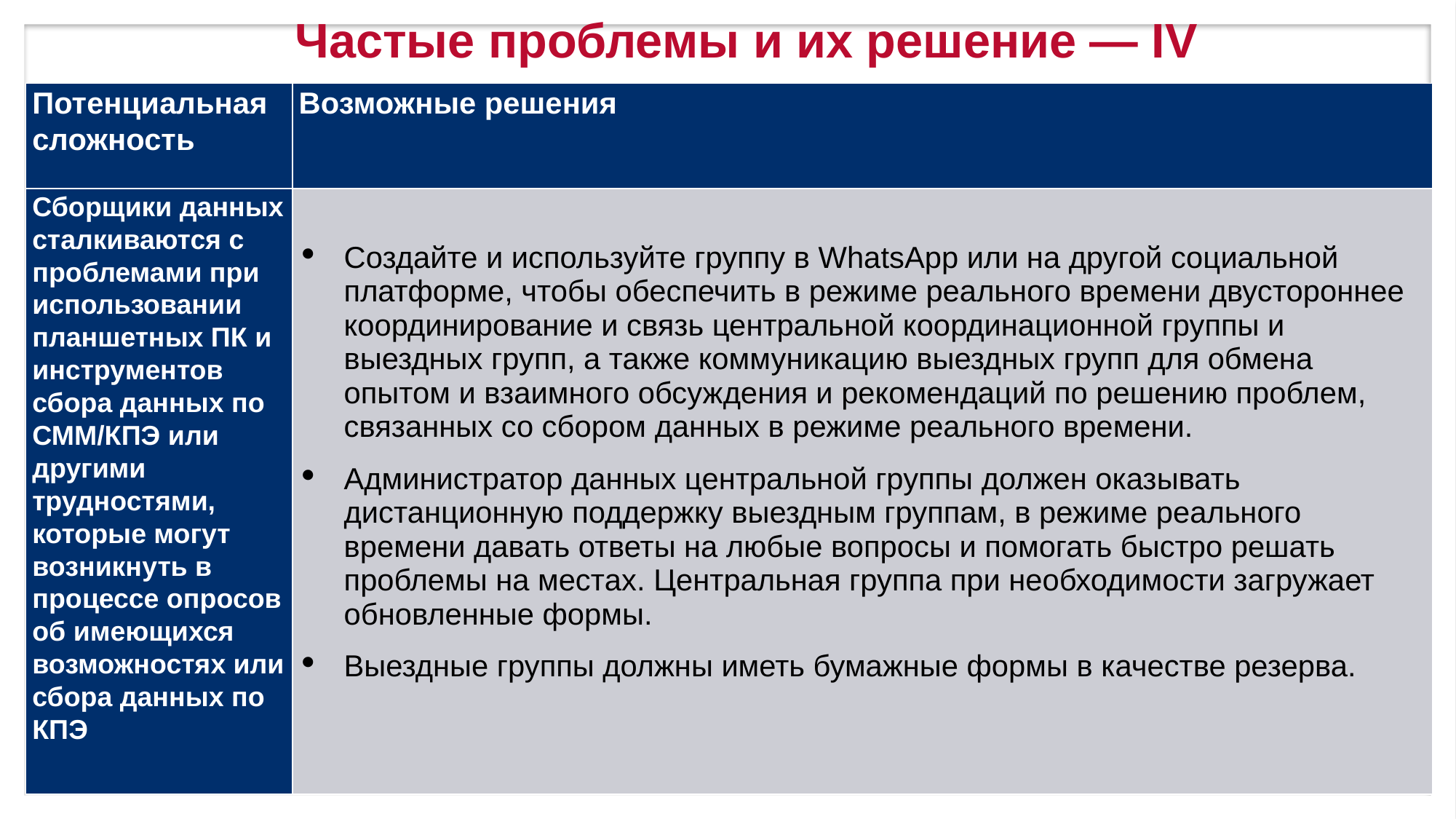

# Частые проблемы и их решение — IV
| Потенциальная сложность | Возможные решения |
| --- | --- |
| Сборщики данных сталкиваются с проблемами при использовании планшетных ПК и инструментов сбора данных по СММ/КПЭ или другими трудностями, которые могут возникнуть в процессе опросов об имеющихся возможностях или сбора данных по КПЭ | Создайте и используйте группу в WhatsApp или на другой социальной платформе, чтобы обеспечить в режиме реального времени двустороннее координирование и связь центральной координационной группы и выездных групп, а также коммуникацию выездных групп для обмена опытом и взаимного обсуждения и рекомендаций по решению проблем, связанных со сбором данных в режиме реального времени. Администратор данных центральной группы должен оказывать дистанционную поддержку выездным группам, в режиме реального времени давать ответы на любые вопросы и помогать быстро решать проблемы на местах. Центральная группа при необходимости загружает обновленные формы. Выездные группы должны иметь бумажные формы в качестве резерва. |